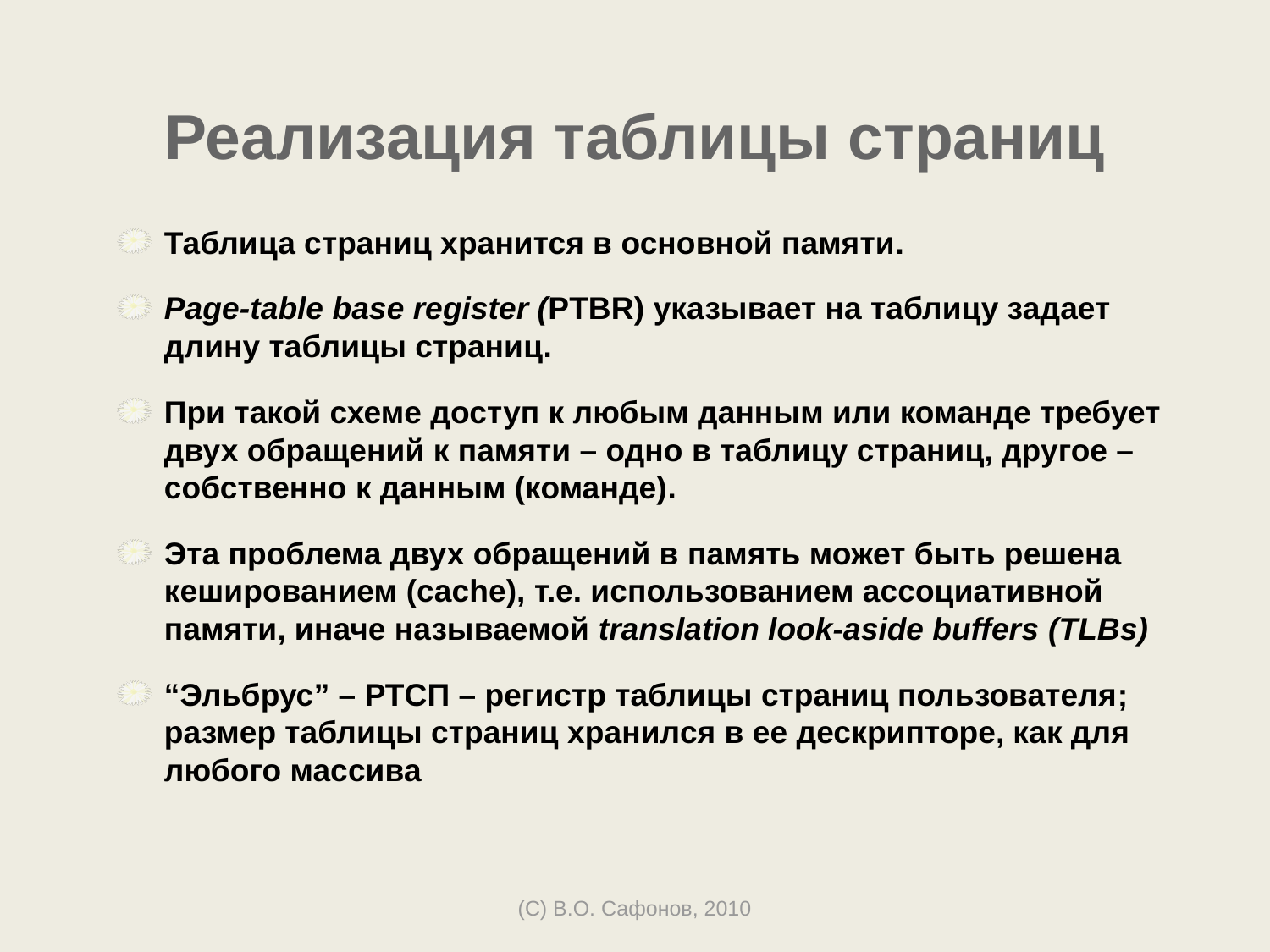

# Реализация таблицы страниц
Таблица страниц хранится в основной памяти.
Page-table base register (PTBR) указывает на таблицу задает длину таблицы страниц.
При такой схеме доступ к любым данным или команде требует двух обращений к памяти – одно в таблицу страниц, другое – собственно к данным (команде).
Эта проблема двух обращений в память может быть решена кешированием (cache), т.е. использованием ассоциативной памяти, иначе называемой translation look-aside buffers (TLBs)
“Эльбрус” – РТСП – регистр таблицы страниц пользователя; размер таблицы страниц хранился в ее дескрипторе, как для любого массива
(C) В.О. Сафонов, 2010